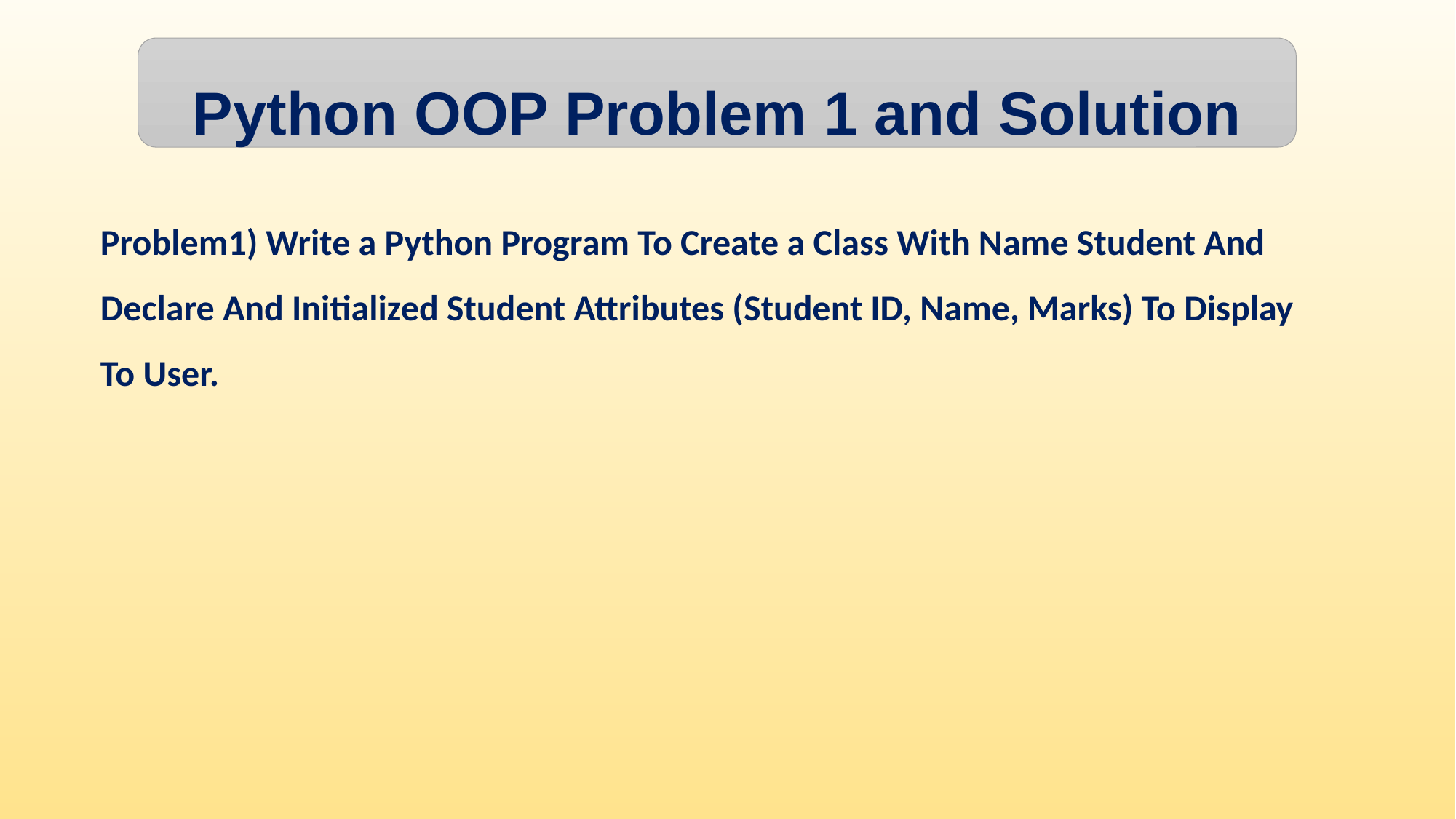

Python OOP Problem 1 and Solution
Problem1) Write a Python Program To Create a Class With Name Student And Declare And Initialized Student Attributes (Student ID, Name, Marks) To Display To User.